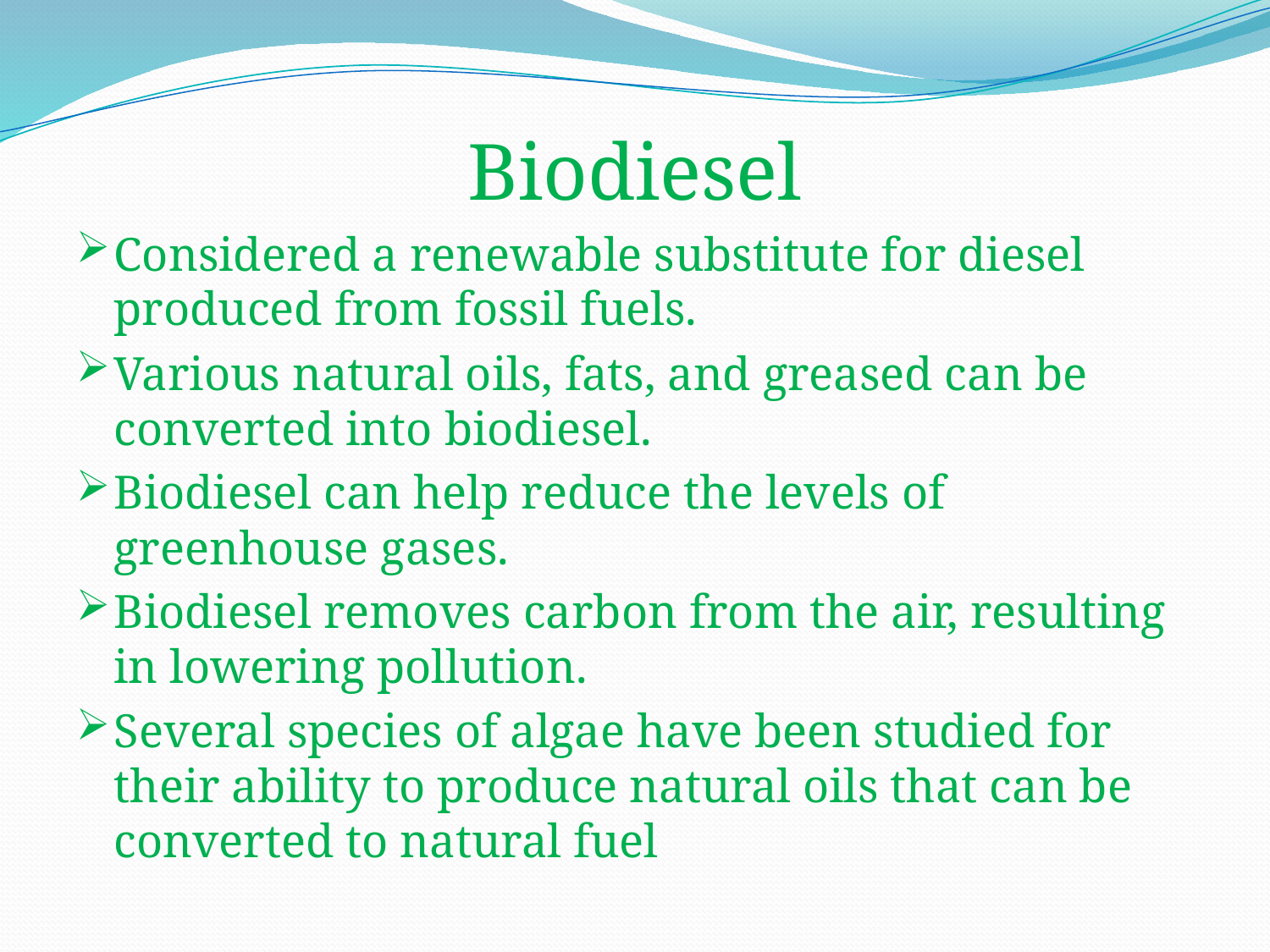

#
Biodiesel
Considered a renewable substitute for diesel produced from fossil fuels.
Various natural oils, fats, and greased can be converted into biodiesel.
Biodiesel can help reduce the levels of greenhouse gases.
Biodiesel removes carbon from the air, resulting in lowering pollution.
Several species of algae have been studied for their ability to produce natural oils that can be converted to natural fuel